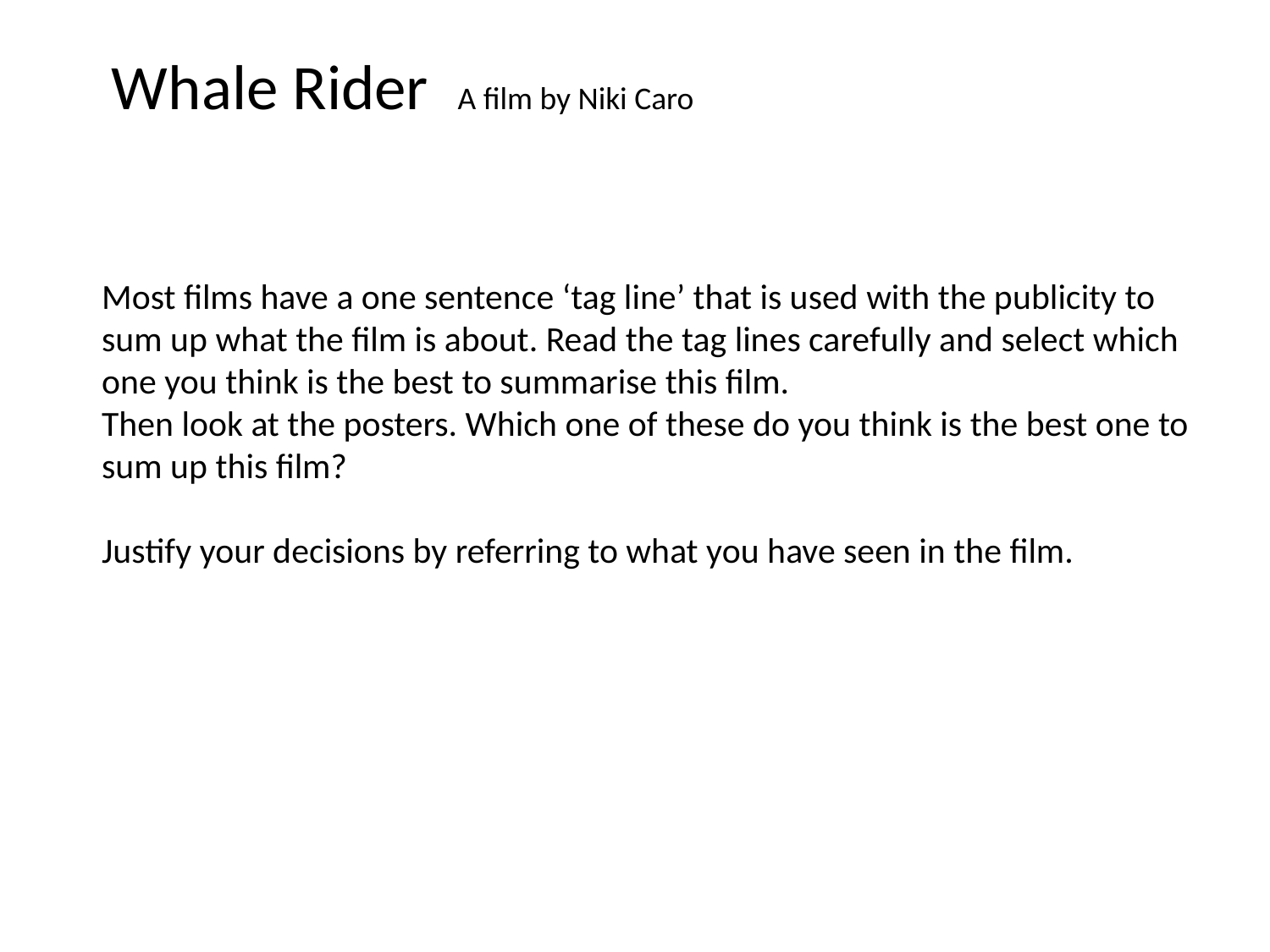

Whale Rider  A film by Niki Caro
Most films have a one sentence ‘tag line’ that is used with the publicity to sum up what the film is about. Read the tag lines carefully and select which one you think is the best to summarise this film.
Then look at the posters. Which one of these do you think is the best one to sum up this film?

Justify your decisions by referring to what you have seen in the film.